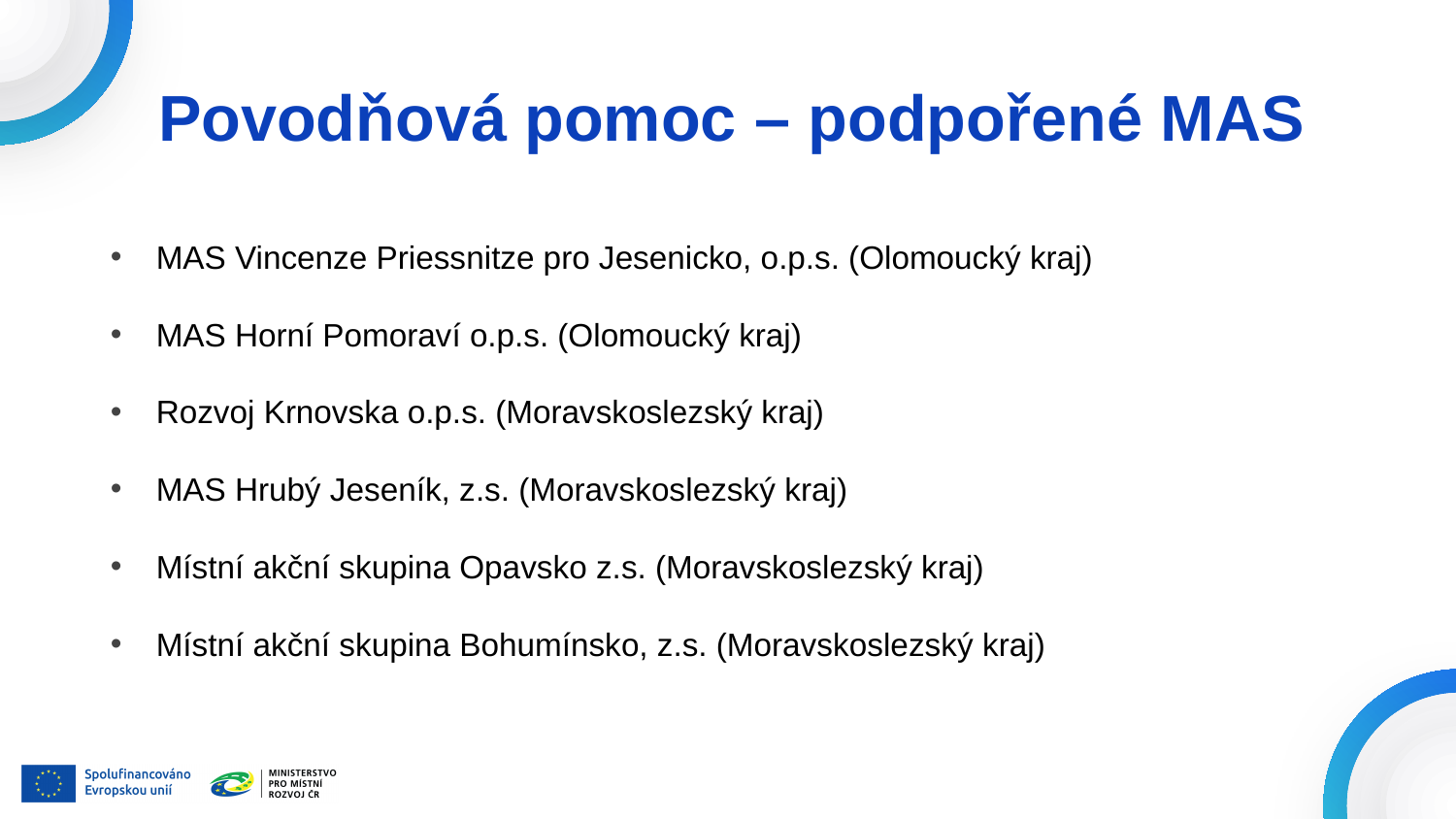

# Povodňová pomoc – podpořené MAS
MAS Vincenze Priessnitze pro Jesenicko, o.p.s. (Olomoucký kraj)
MAS Horní Pomoraví o.p.s. (Olomoucký kraj)
Rozvoj Krnovska o.p.s. (Moravskoslezský kraj)
MAS Hrubý Jeseník, z.s. (Moravskoslezský kraj)
Místní akční skupina Opavsko z.s. (Moravskoslezský kraj)
Místní akční skupina Bohumínsko, z.s. (Moravskoslezský kraj)